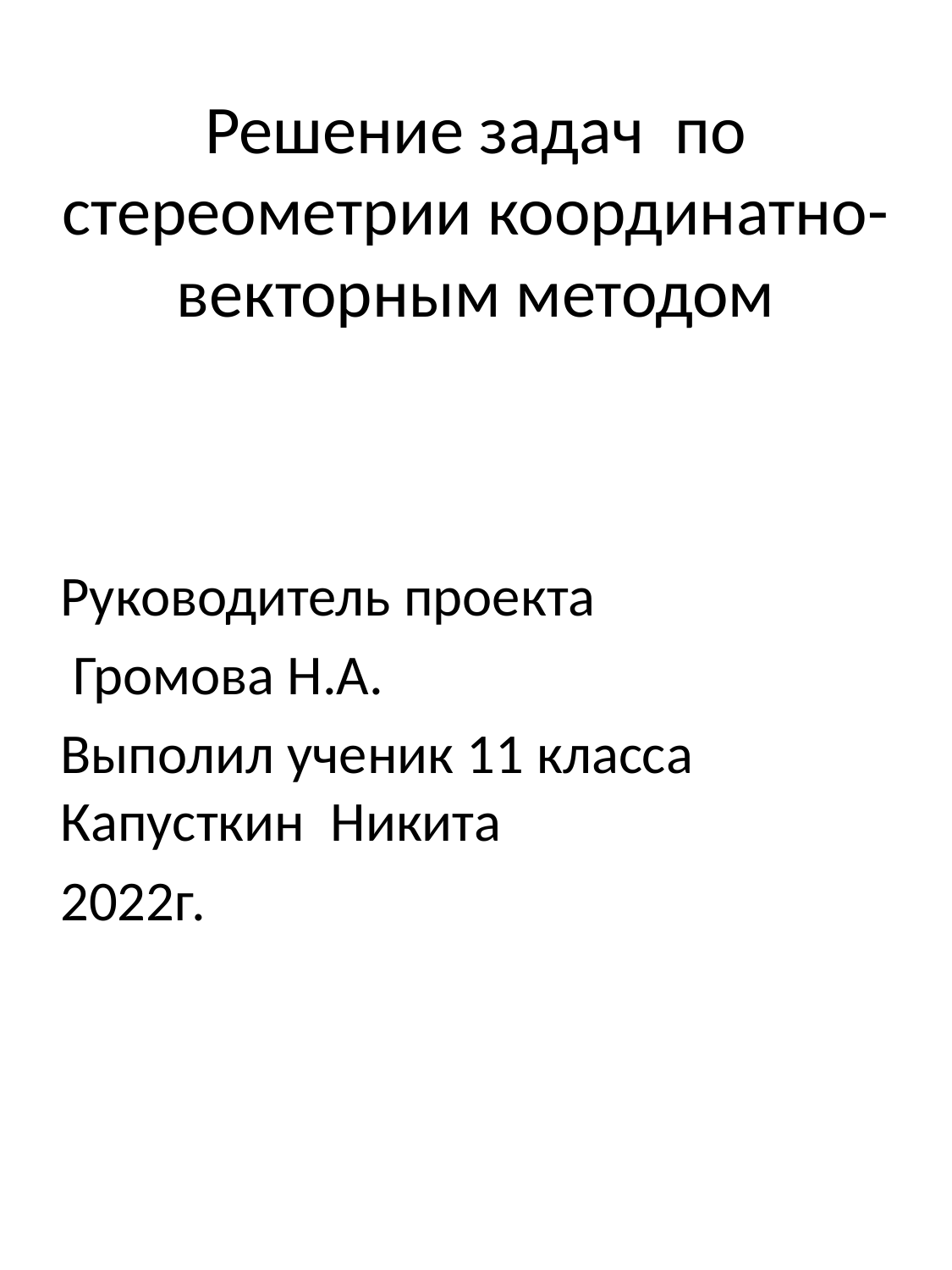

# Решение задач  по стереометрии координатно-векторным методом

Руководитель проекта
 Громова Н.А.
Выполил ученик 11 класса Капусткин  Никита
2022г.